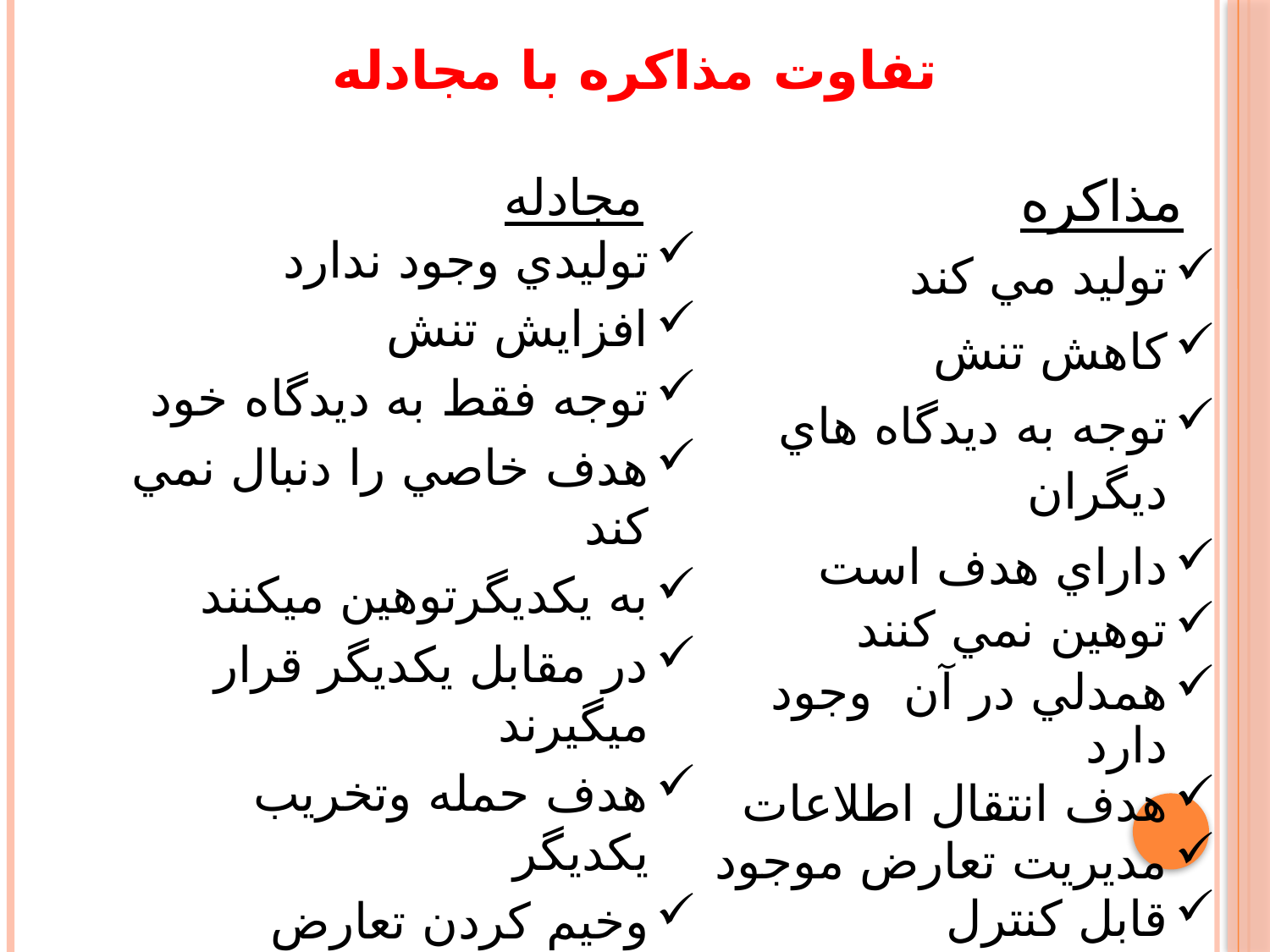

# تفاوت مذاکره با مجادله
مجادله

مذاكره

توليدي وجود ندارد
افزايش تنش
توجه فقط به ديدگاه خود
هدف خاصي را دنبال نمي كند
به يكديگرتوهين ميكنند
در مقابل يكديگر قرار ميگيرند
هدف حمله وتخريب يكديگر
وخيم کردن تعارض
غيرقابل كنترل

توليد مي كند
كاهش تنش
توجه به ديدگاه هاي ديگران
داراي هدف است
توهين نمي كنند
همدلي در آن  وجود دارد
هدف انتقال اطلاعات
مديريت تعارض موجود
قابل كنترل